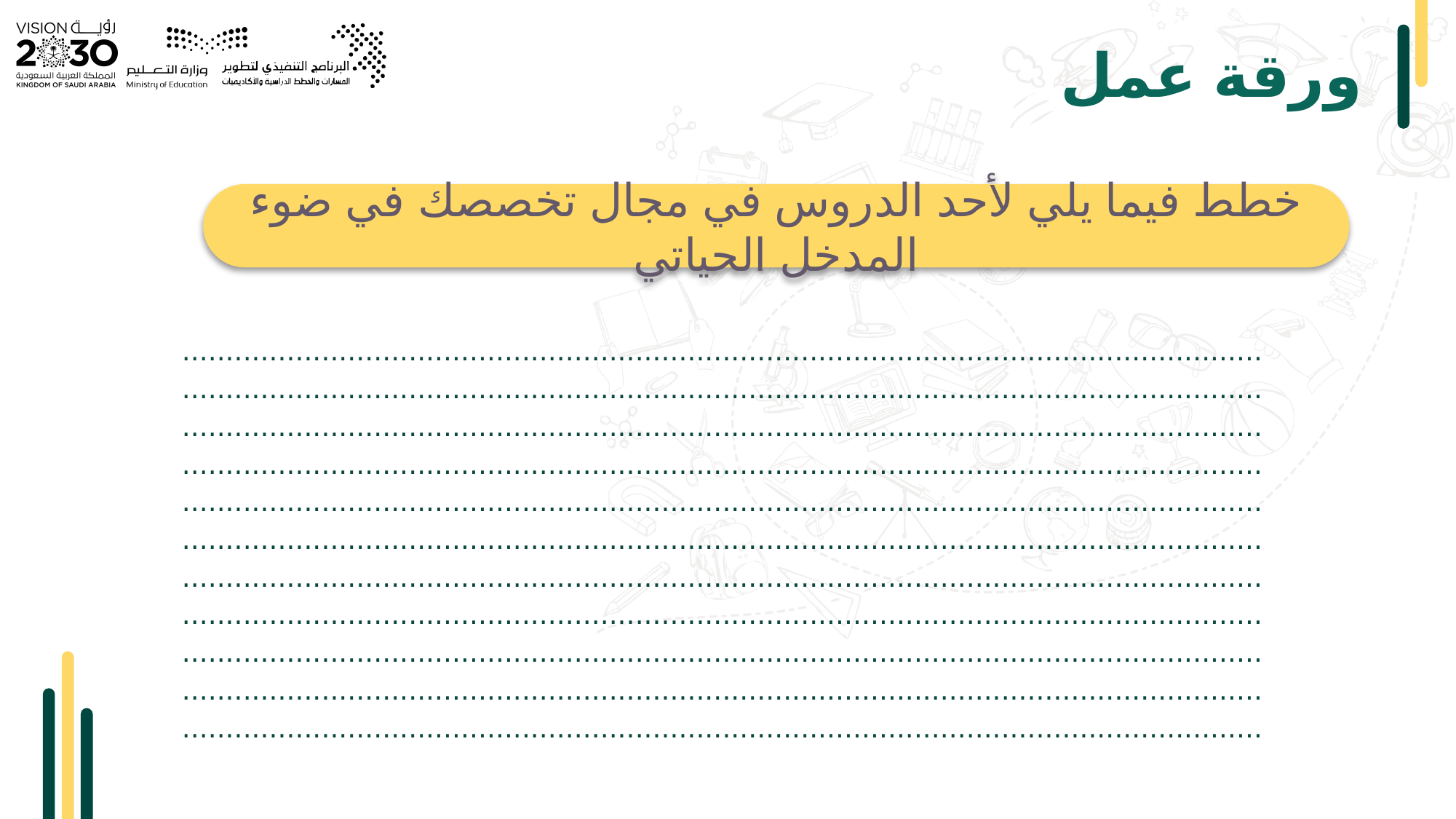

# ورقة عمل

خطط فيما يلي لأحد الدروس في مجال تخصصك في ضوء المدخل الحياتي
....................................................................................................................................................................................................................................................................................................................................................................................................................................................................................................................................................................................................................................................................................................................................................................................................................................................................................................................................................................................................................................................................................................................................................................................................................................................................................................................................................................................................................